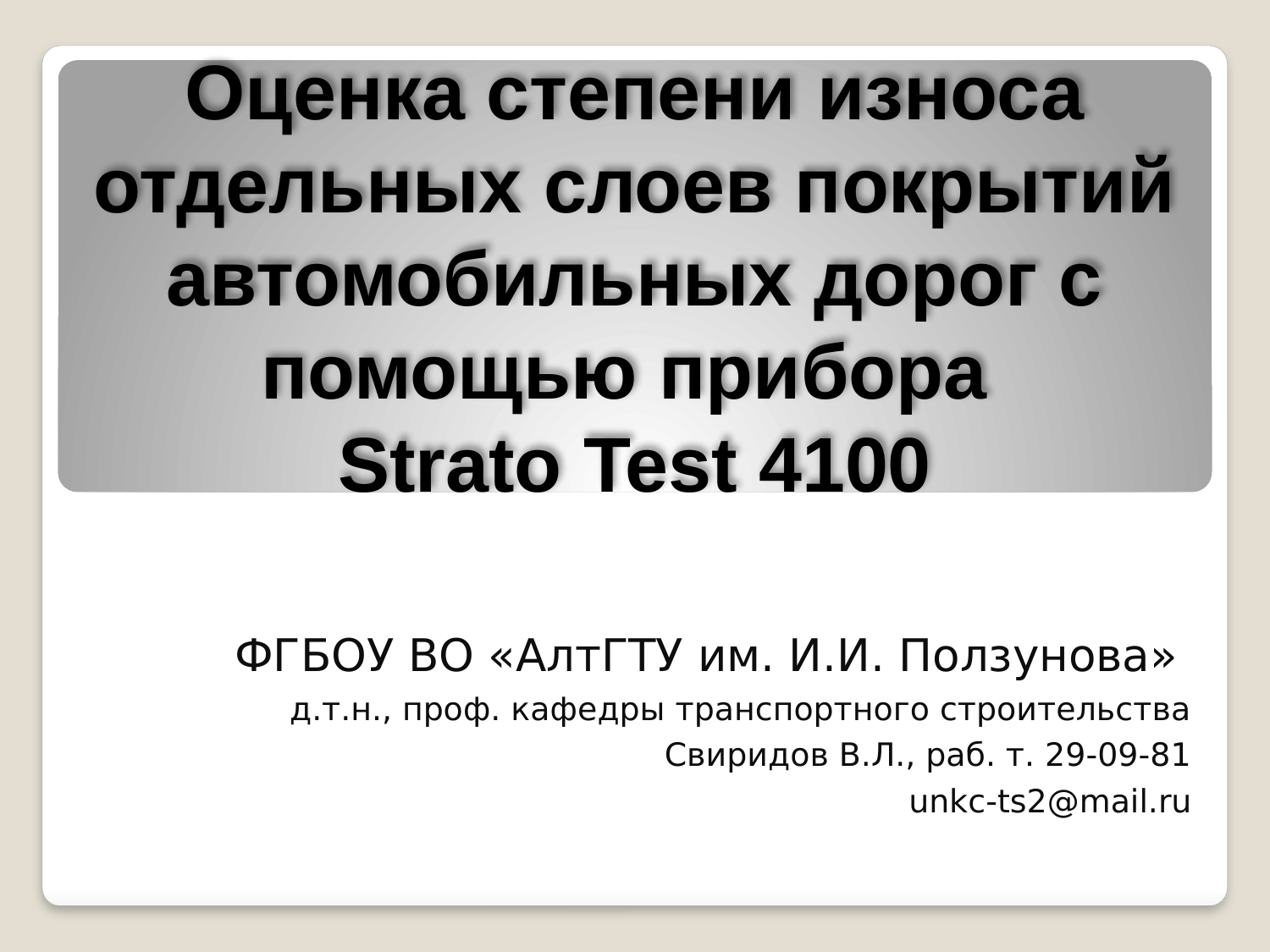

Оценка степени износа отдельных слоев покрытий автомобильных дорог с помощью прибора
Strato Test 4100
ФГБОУ ВО «АлтГТУ им. И.И. Ползунова»
д.т.н., проф. кафедры транспортного строительства Свиридов В.Л., раб. т. 29-09-81
unkc-ts2@mail.ru